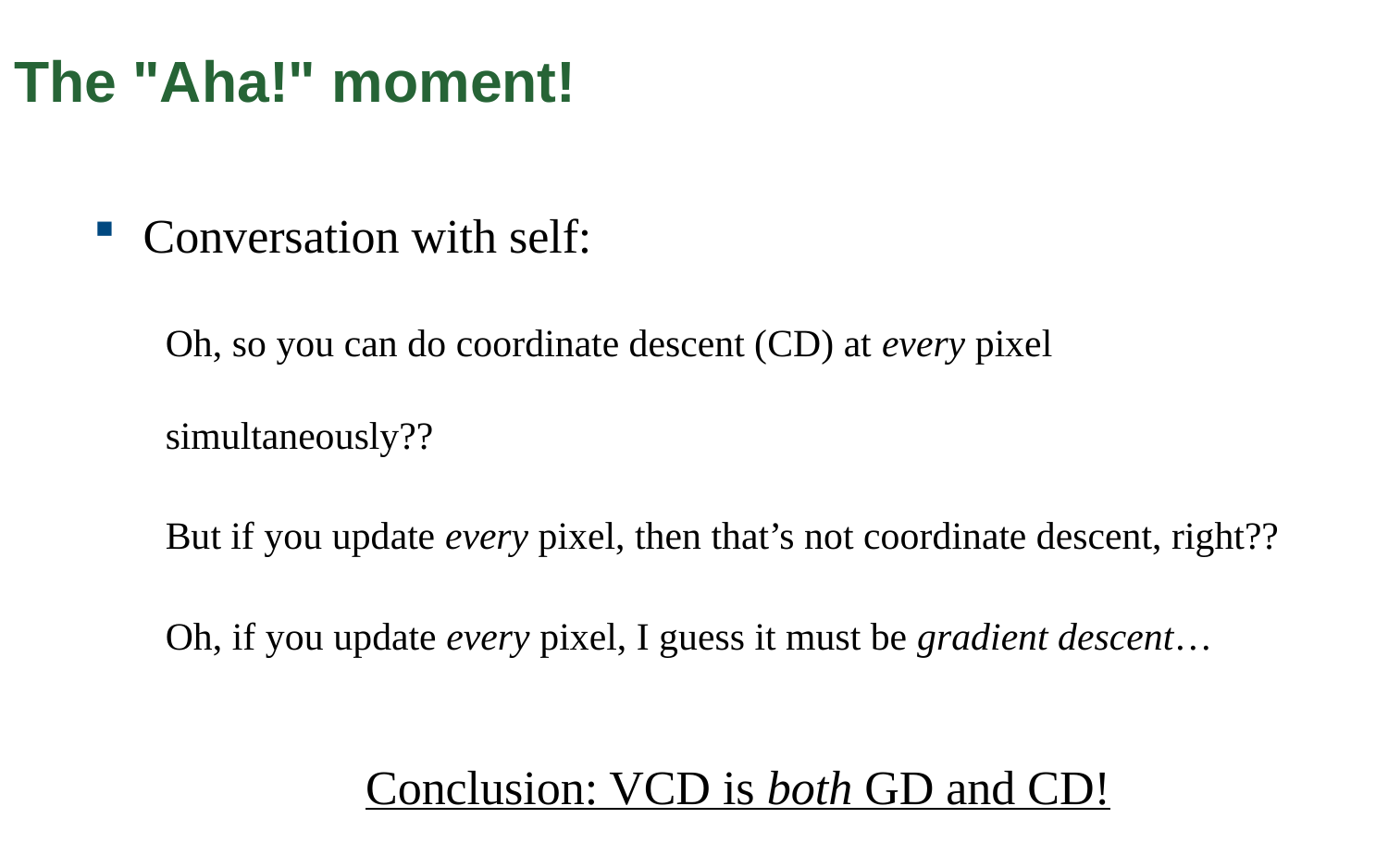

# The "Aha!" moment!
Conversation with self:
Oh, so you can do coordinate descent (CD) at every pixel simultaneously??
But if you update every pixel, then that’s not coordinate descent, right??
Oh, if you update every pixel, I guess it must be gradient descent…

Conclusion: VCD is both GD and CD!